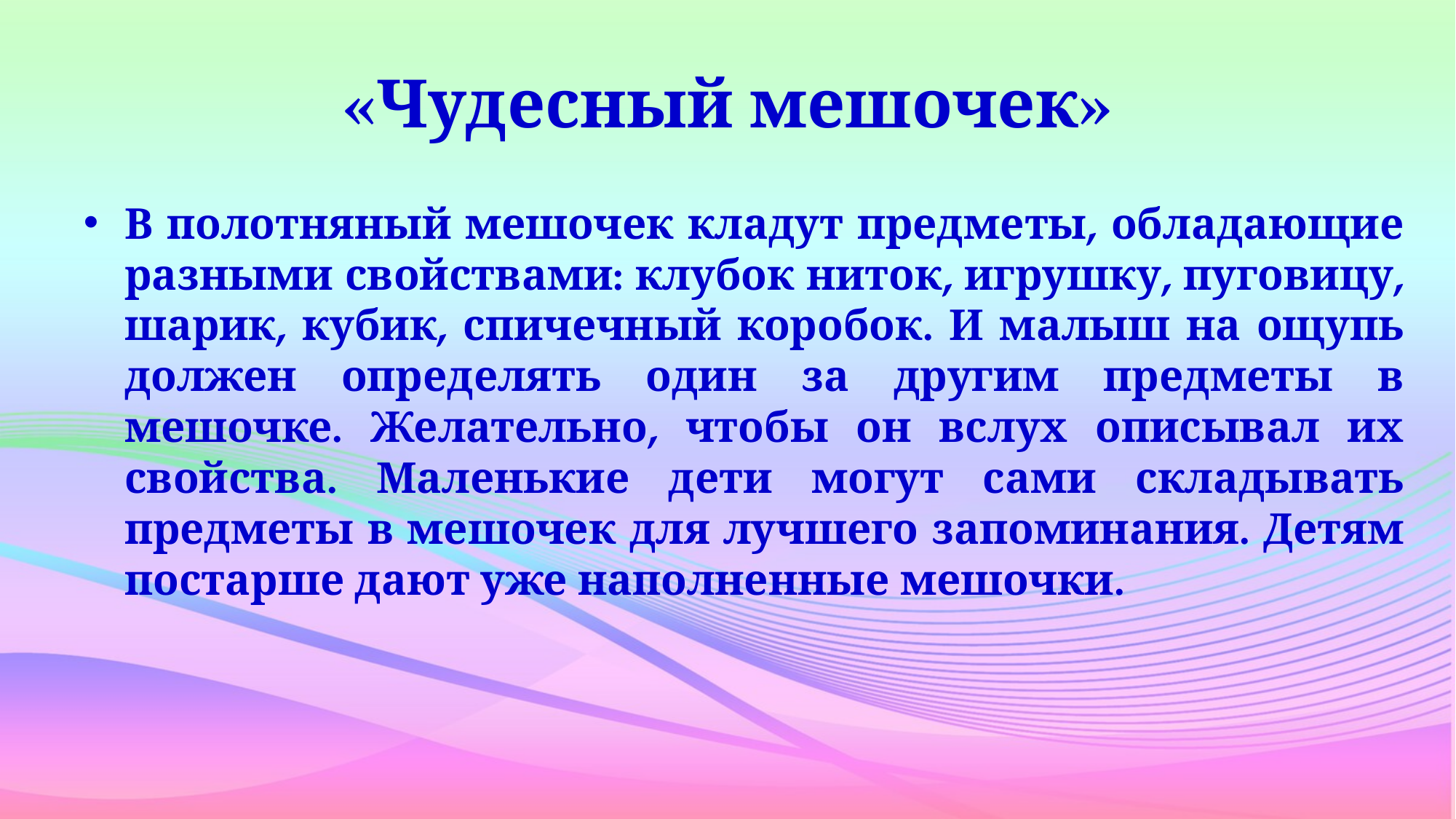

# «Чудесный мешочек»
В полотняный мешочек кладут предметы, обладающие разными свойствами: клубок ниток, игрушку, пуговицу, шарик, кубик, спичечный коробок. И малыш на ощупь должен определять один за другим предметы в мешочке. Желательно, чтобы он вслух описывал их свойства. Маленькие дети могут сами складывать предметы в мешочек для лучшего запоминания. Детям постарше дают уже наполненные мешочки.